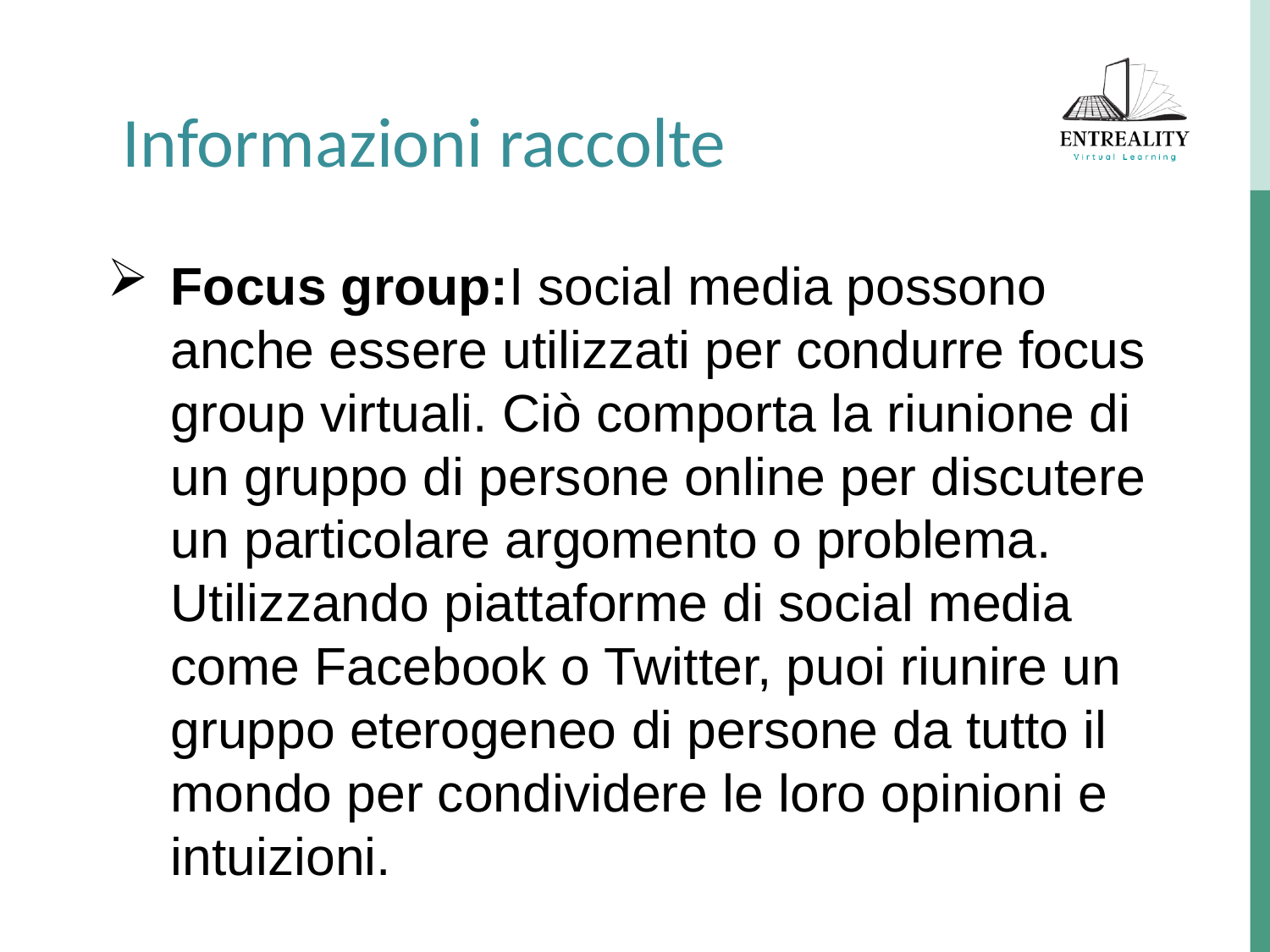

Informazioni raccolte
Focus group:I social media possono anche essere utilizzati per condurre focus group virtuali. Ciò comporta la riunione di un gruppo di persone online per discutere un particolare argomento o problema. Utilizzando piattaforme di social media come Facebook o Twitter, puoi riunire un gruppo eterogeneo di persone da tutto il mondo per condividere le loro opinioni e intuizioni.